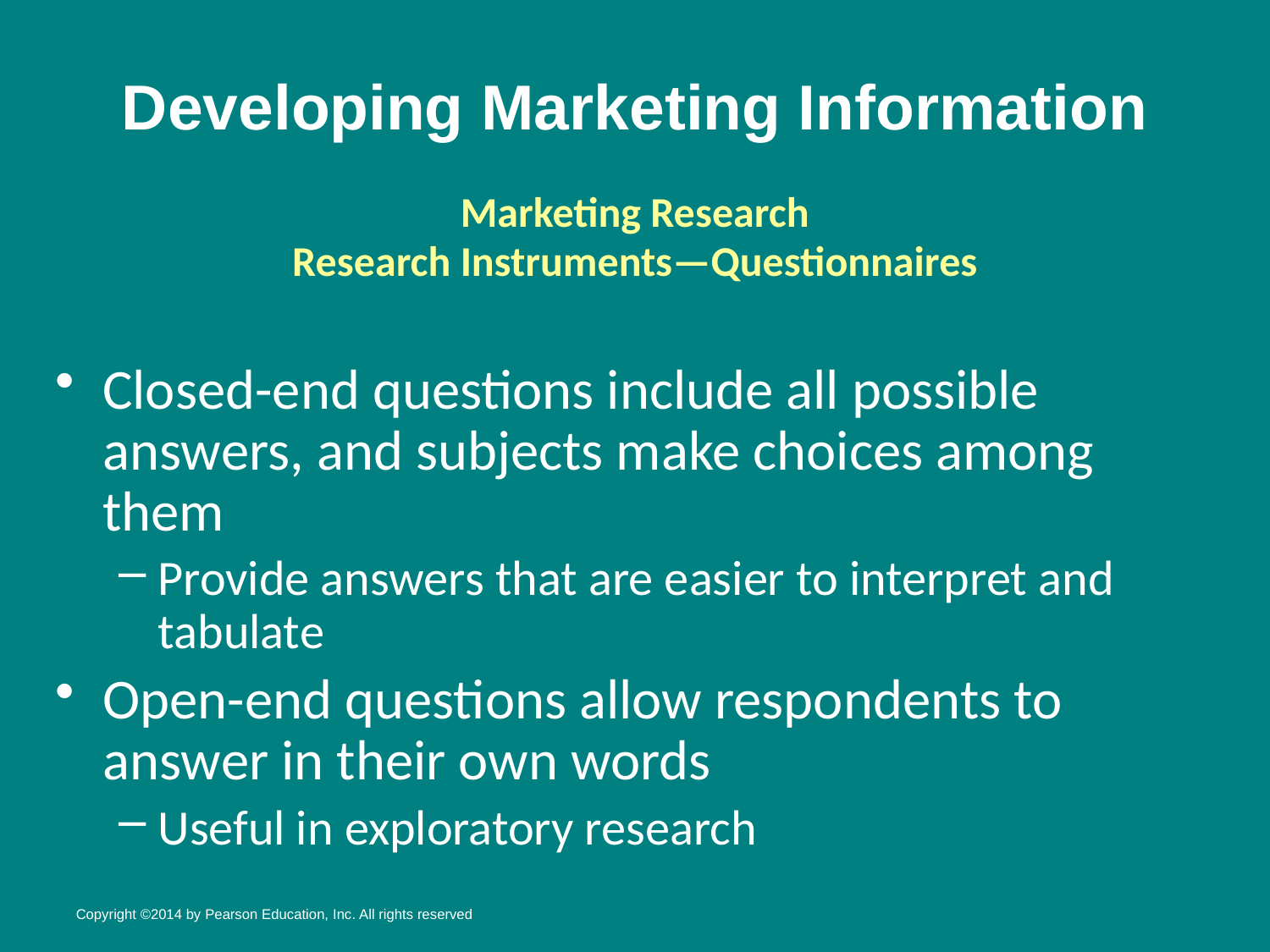

# Developing Marketing Information
Marketing Research
Research Instruments—Questionnaires

Closed-end questions include all possible answers, and subjects make choices among them
Provide answers that are easier to interpret and tabulate
Open-end questions allow respondents to answer in their own words
Useful in exploratory research

Copyright ©2014 by Pearson Education, Inc. All rights reserved